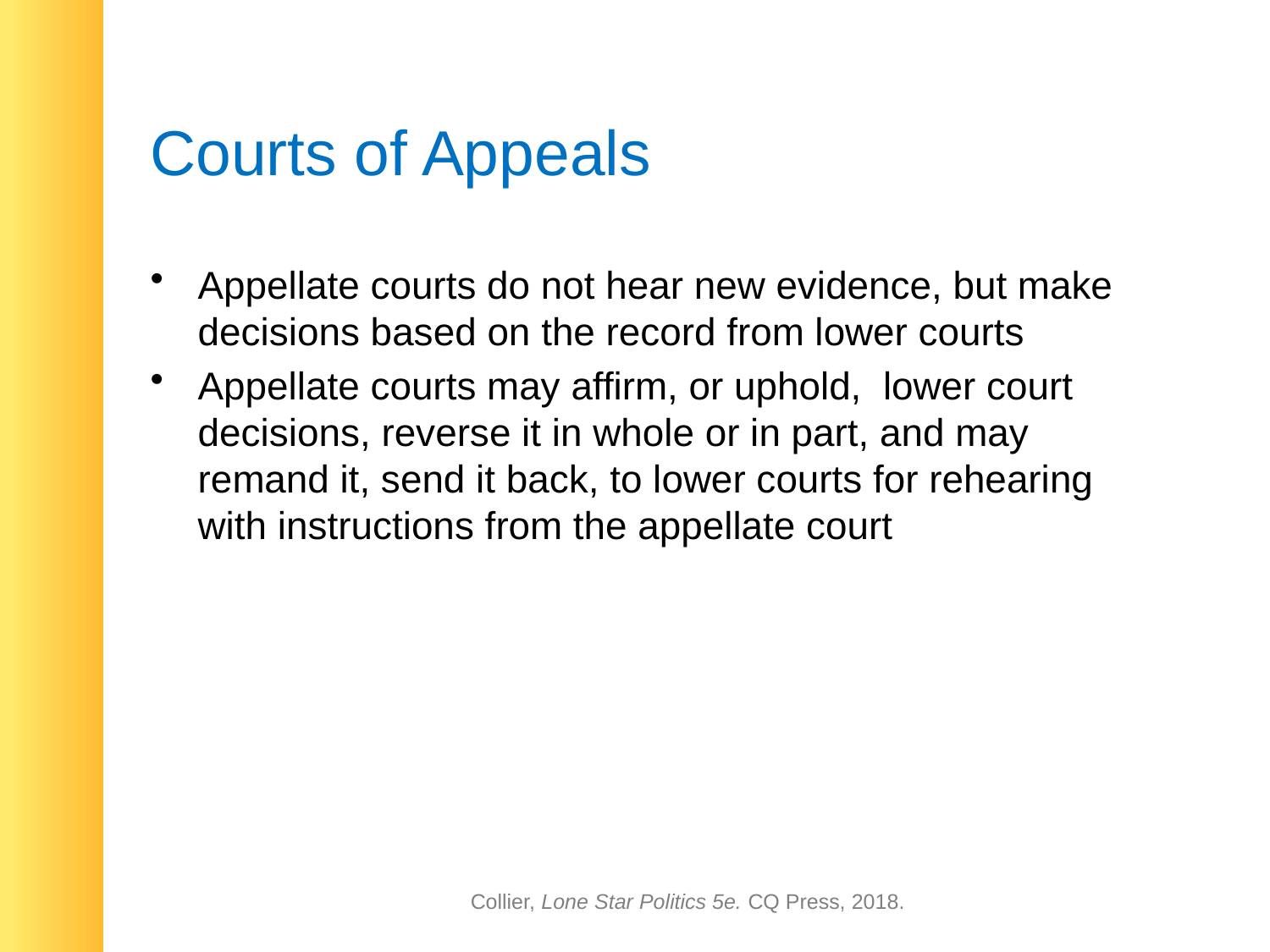

# Courts of Appeals
Appellate courts do not hear new evidence, but make decisions based on the record from lower courts
Appellate courts may affirm, or uphold,  lower court decisions, reverse it in whole or in part, and may remand it, send it back, to lower courts for rehearing with instructions from the appellate court
Collier, Lone Star Politics 5e. CQ Press, 2018.